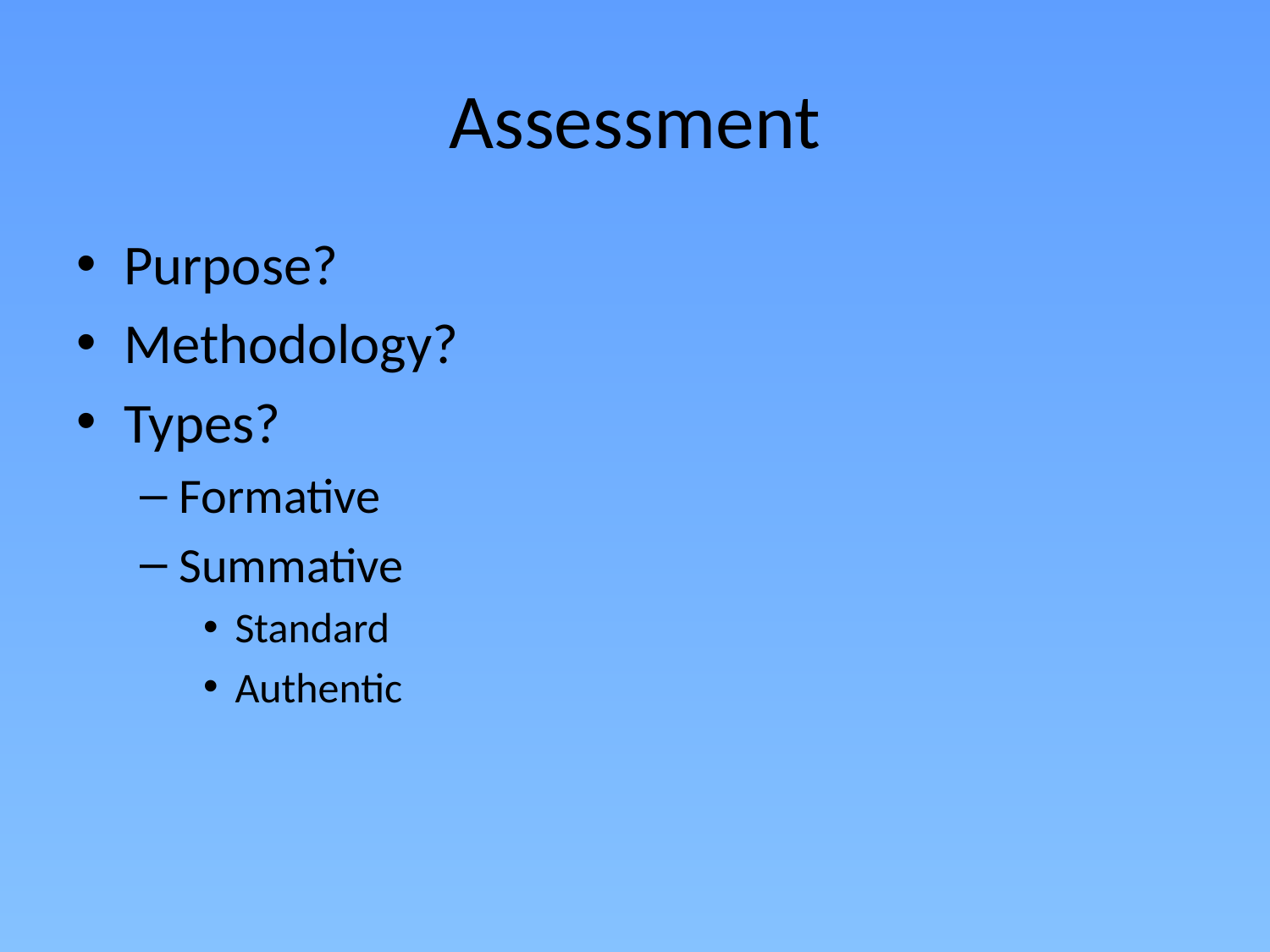

# Assessment
Purpose?
Methodology?
Types?
Formative
Summative
Standard
Authentic